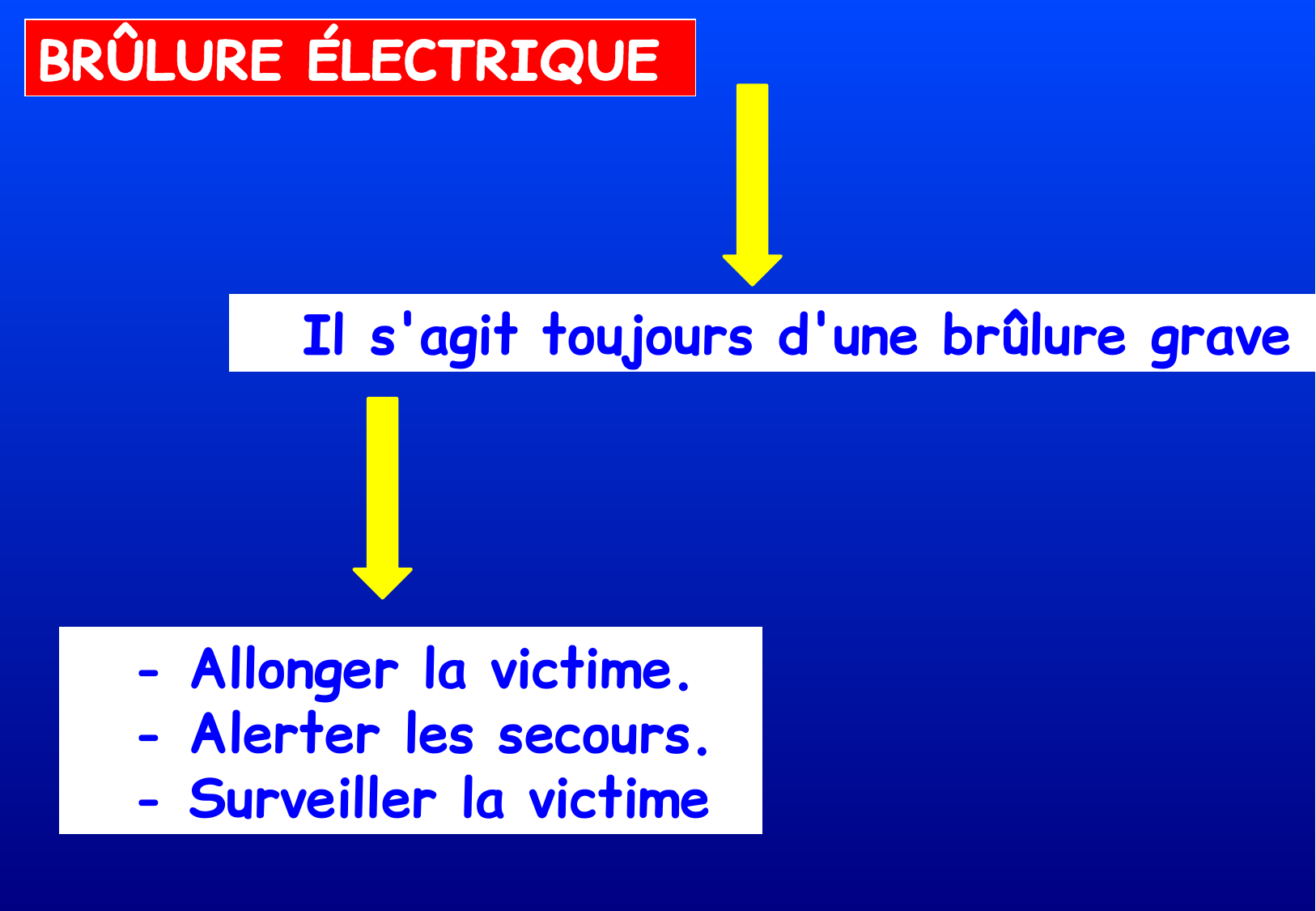

BRÛLURE ÉLECTRIQUE

Il s'agit toujours d'une brûlure grave

- Allonger la victime.
- Alerter les secours.
- Surveiller la victime